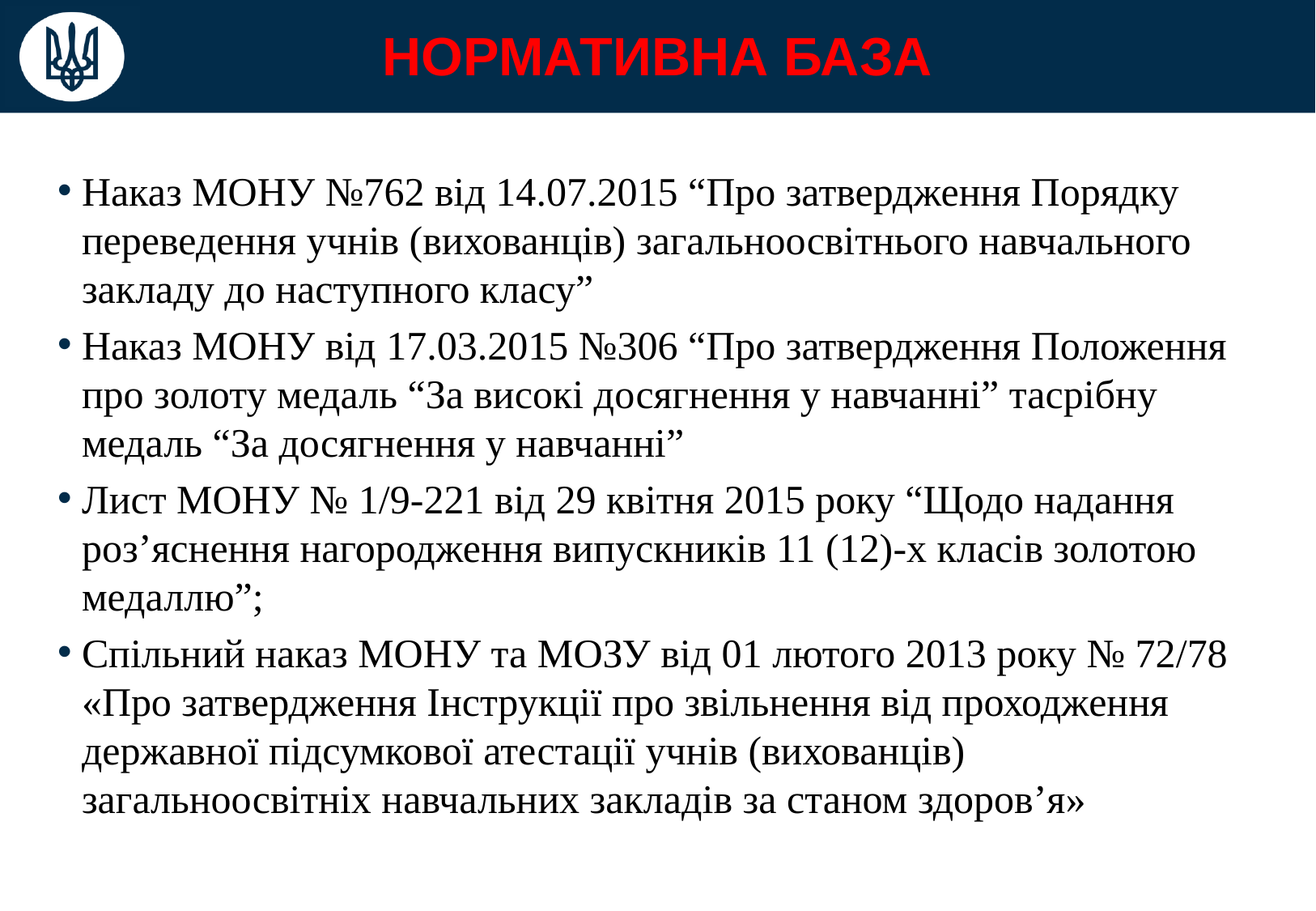

#
НОРМАТИВНА БАЗА
Наказ МОНУ №762 від 14.07.2015 “Про затвердження Порядку переведення учнів (вихованців) загальноосвітнього навчального закладу до наступного класу”
Наказ МОНУ від 17.03.2015 №306 “Про затвердження Положення про золоту медаль “За високі досягнення у навчанні” тасрібну медаль “За досягнення у навчанні”
Лист МОНУ № 1/9-221 від 29 квітня 2015 року “Щодо надання роз’яснення нагородження випускників 11 (12)-х класів золотою медаллю”;
Спільний наказ МОНУ та МОЗУ від 01 лютого 2013 року № 72/78  «Про затвердження Інструкції про звільнення від проходження державної підсумкової атестації учнів (вихованців) загальноосвітніх навчальних закладів за станом здоров’я»